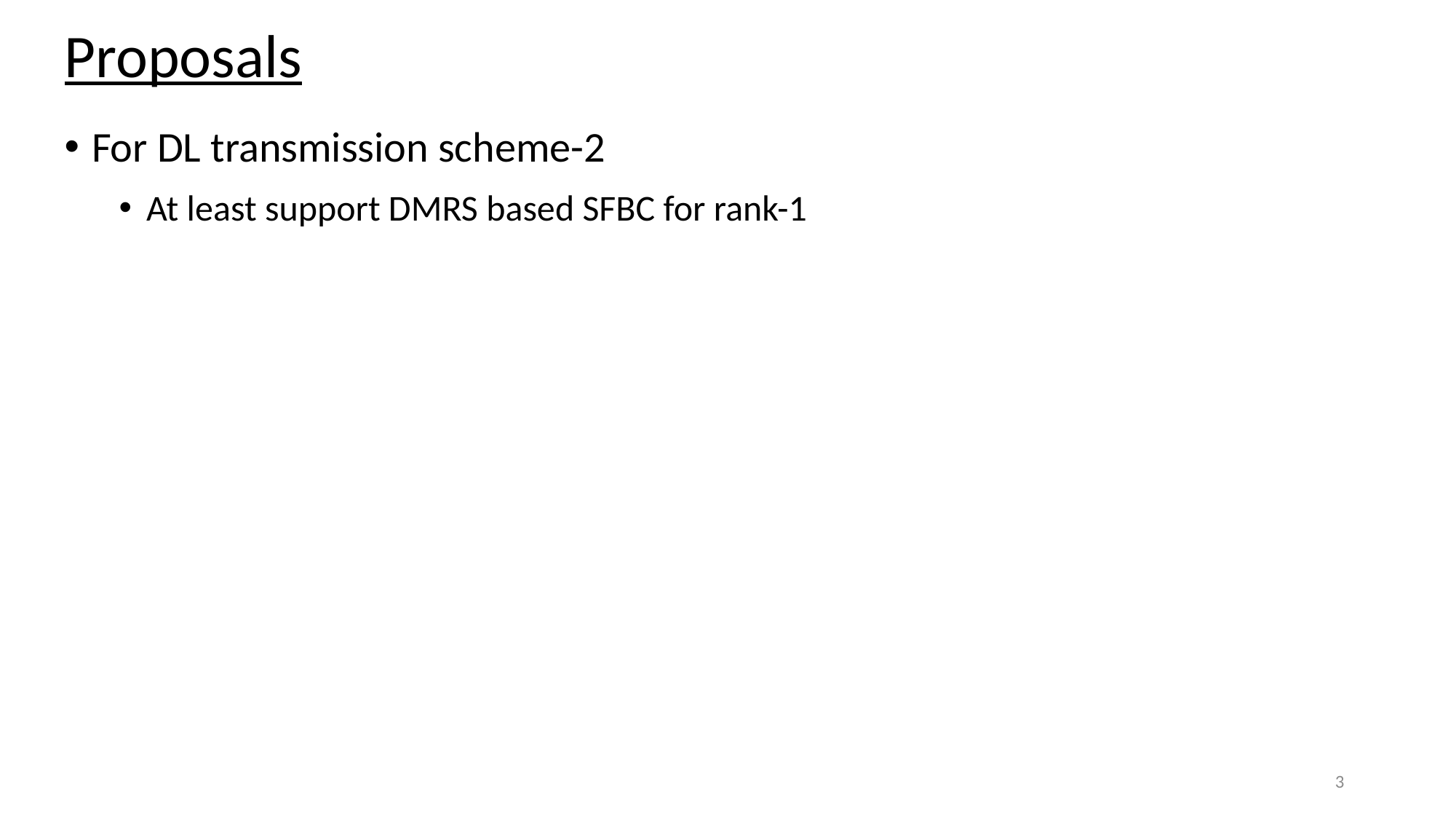

# Proposals
For DL transmission scheme-2
At least support DMRS based SFBC for rank-1

3